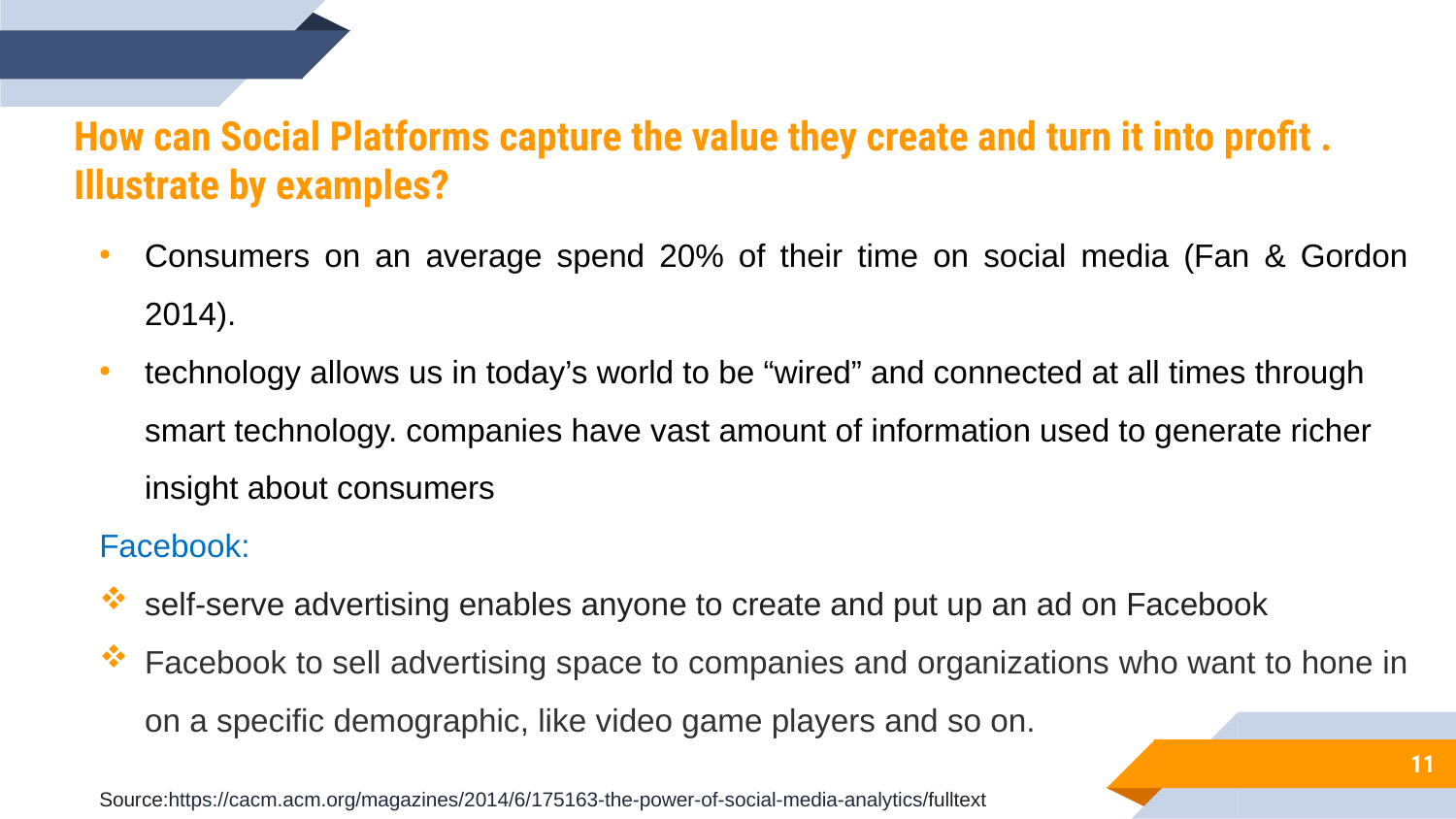

How can Social Platforms capture the value they create and turn it into profit . Illustrate by examples?
Consumers on an average spend 20% of their time on social media (Fan & Gordon 2014).
technology allows us in today’s world to be “wired” and connected at all times through smart technology. companies have vast amount of information used to generate richer insight about consumers
Facebook:
self-serve advertising enables anyone to create and put up an ad on Facebook
Facebook to sell advertising space to companies and organizations who want to hone in on a specific demographic, like video game players and so on.

Source:https://cacm.acm.org/magazines/2014/6/175163-the-power-of-social-media-analytics/fulltext
11